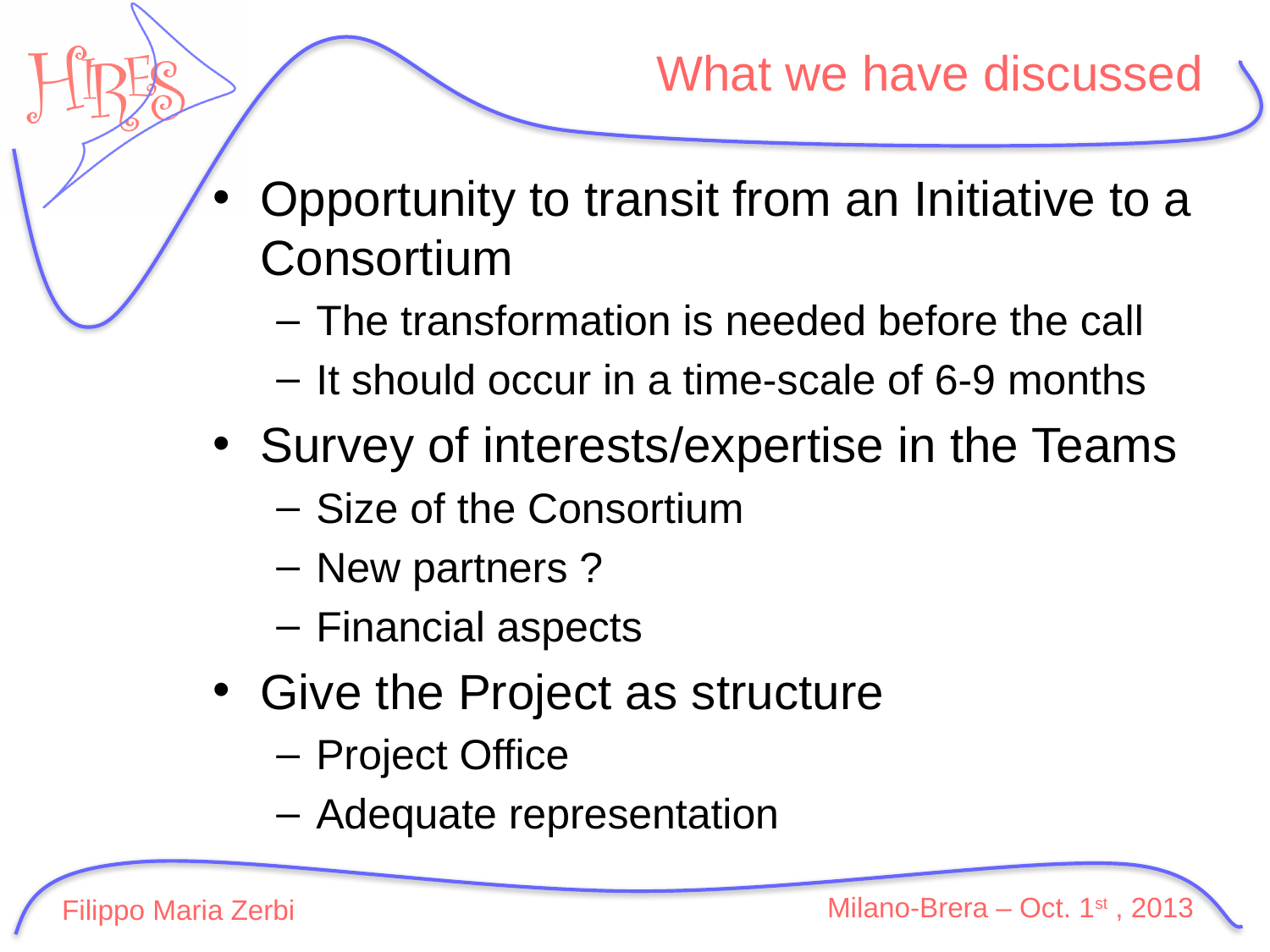

# What we have discussed
Opportunity to transit from an Initiative to a Consortium
The transformation is needed before the call
It should occur in a time-scale of 6-9 months
Survey of interests/expertise in the Teams
Size of the Consortium
New partners ?
Financial aspects
Give the Project as structure
Project Office
Adequate representation